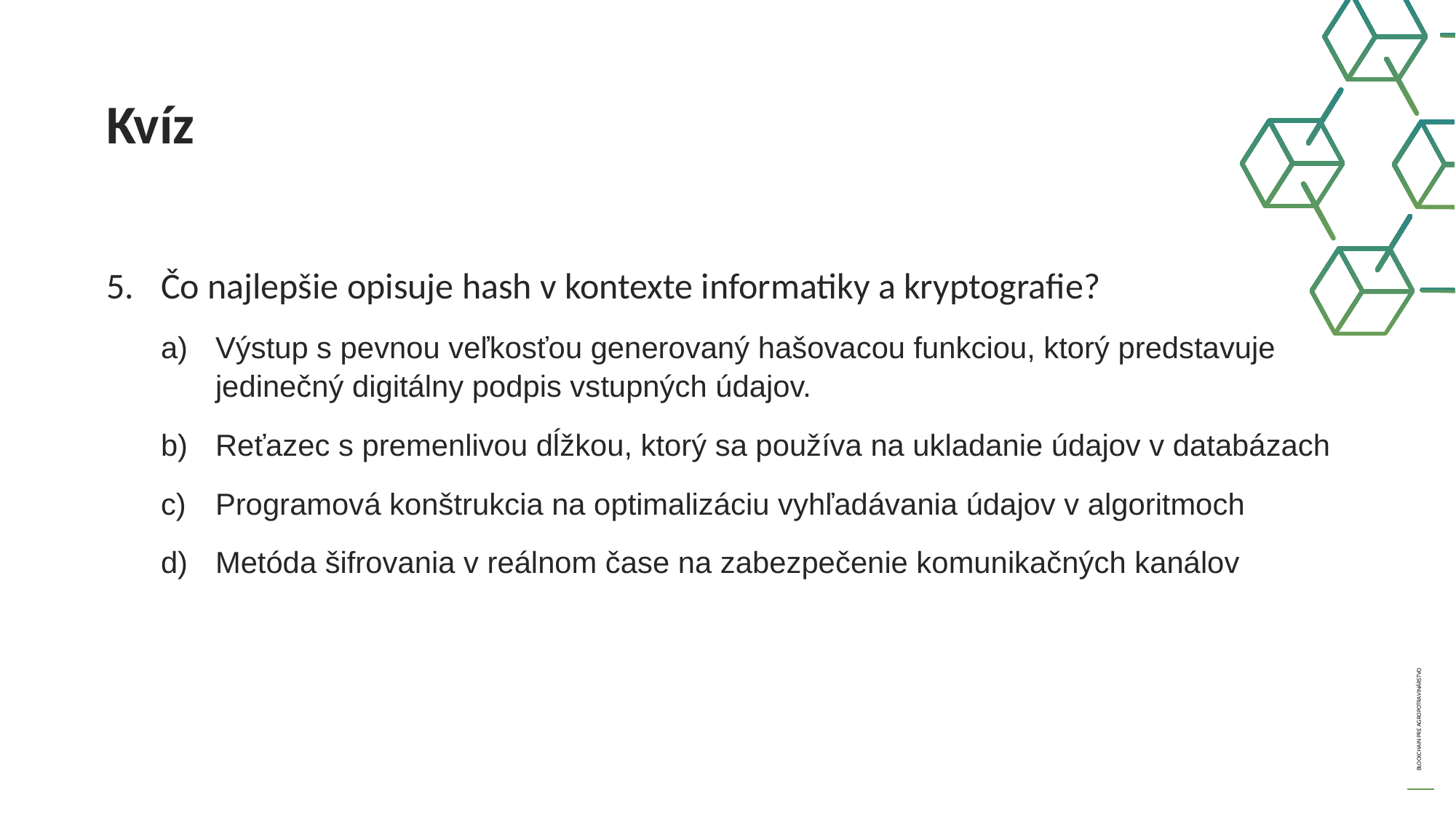

Kvíz
Čo najlepšie opisuje hash v kontexte informatiky a kryptografie?
Výstup s pevnou veľkosťou generovaný hašovacou funkciou, ktorý predstavuje jedinečný digitálny podpis vstupných údajov.
Reťazec s premenlivou dĺžkou, ktorý sa používa na ukladanie údajov v databázach
Programová konštrukcia na optimalizáciu vyhľadávania údajov v algoritmoch
Metóda šifrovania v reálnom čase na zabezpečenie komunikačných kanálov